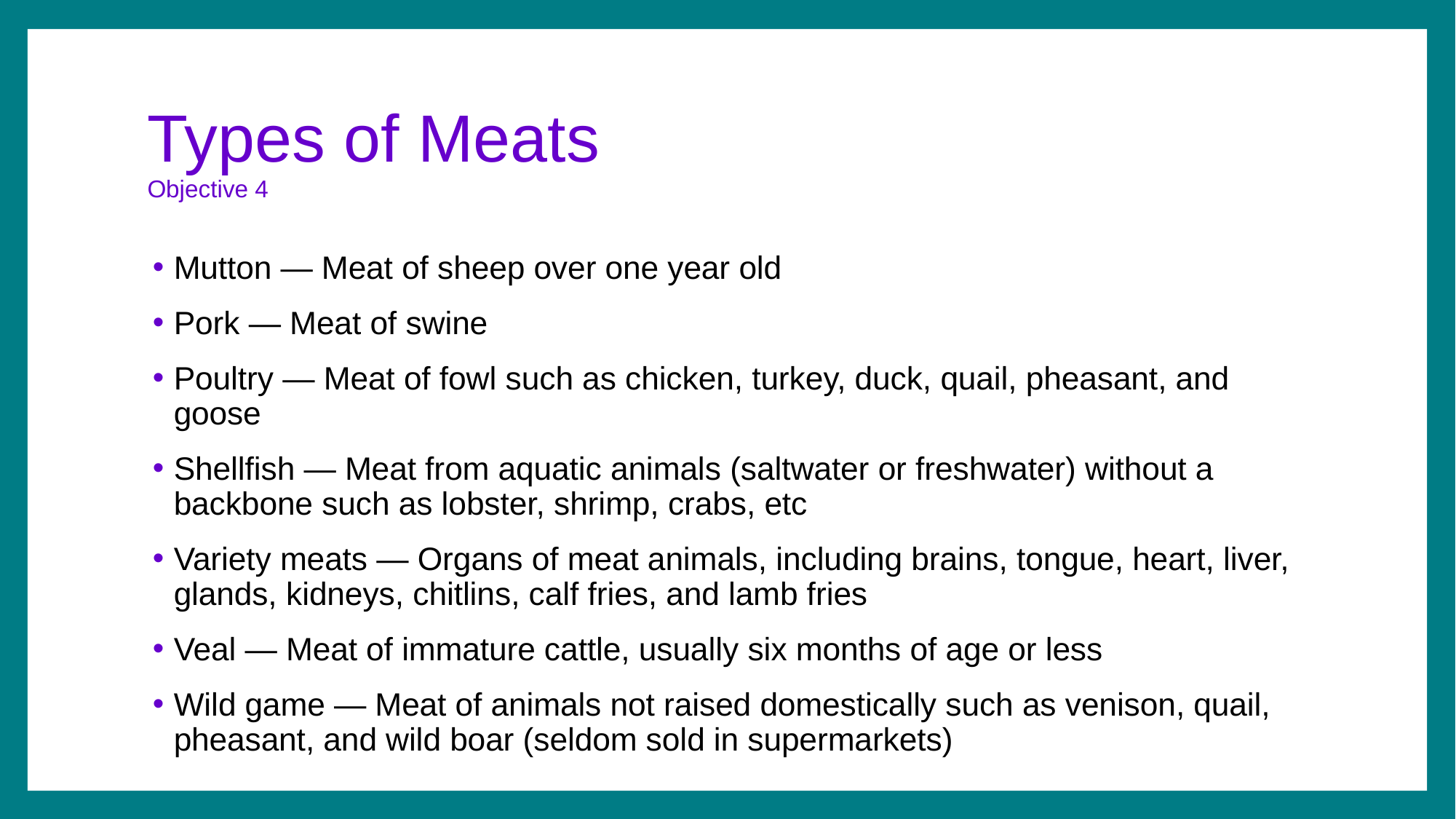

# Types of Meats Objective 4
Mutton — Meat of sheep over one year old
Pork — Meat of swine
Poultry — Meat of fowl such as chicken, turkey, duck, quail, pheasant, and goose
Shellfish — Meat from aquatic animals (saltwater or freshwater) without a backbone such as lobster, shrimp, crabs, etc
Variety meats — Organs of meat animals, including brains, tongue, heart, liver, glands, kidneys, chitlins, calf fries, and lamb fries
Veal — Meat of immature cattle, usually six months of age or less
Wild game — Meat of animals not raised domestically such as venison, quail, pheasant, and wild boar (seldom sold in supermarkets)